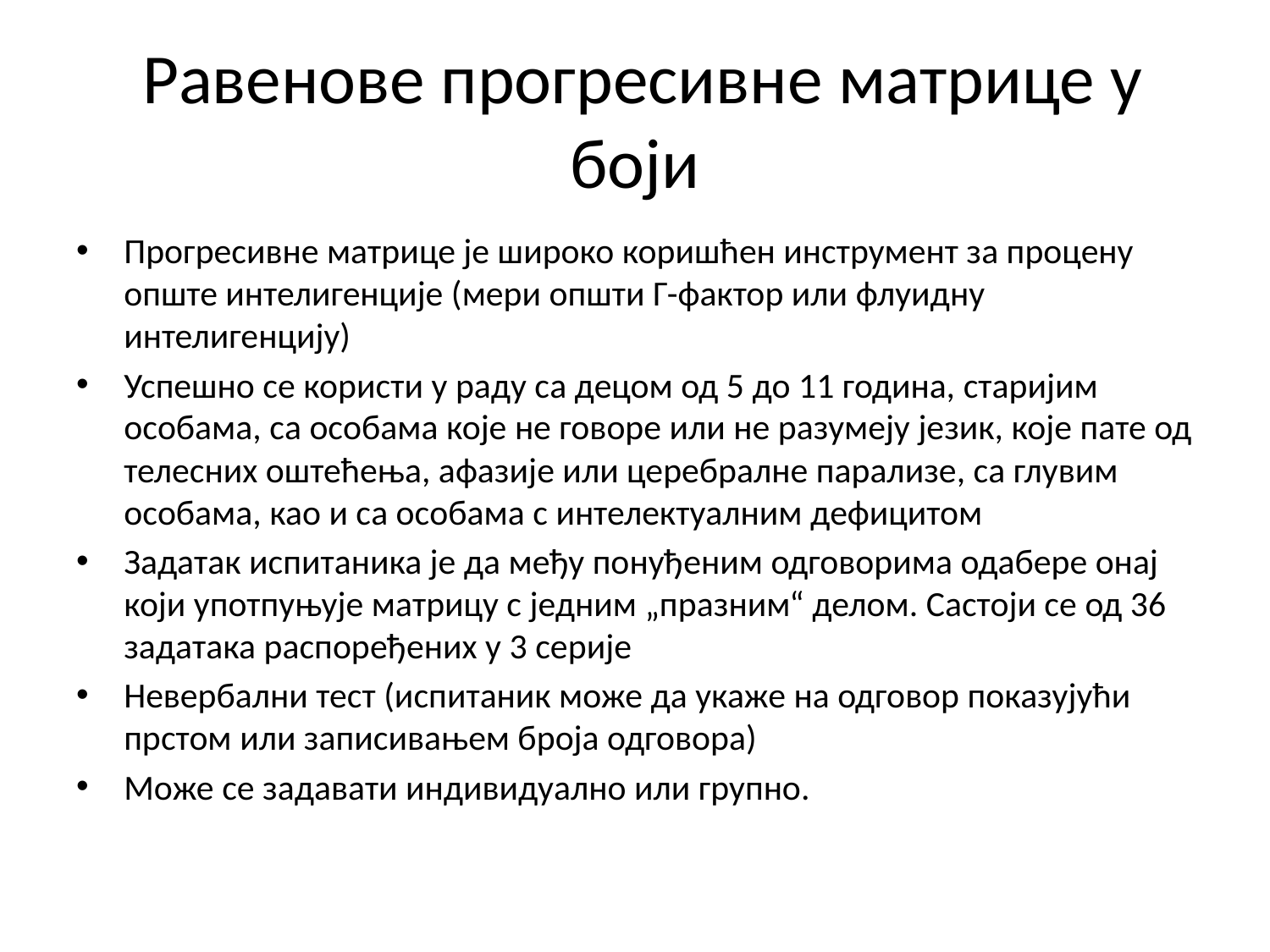

# Равенове прогресивне матрице у боји
Прогресивне матрице је широко коришћен инструмент за процену опште интелигенције (мери општи Г-фактор или флуидну интелигенцију)
Успешно се користи у раду са децом од 5 до 11 година, старијим особама, са особама које не говоре или не разумеју језик, које пате од телесних оштећења, афазије или церебралне парализе, са глувим особама, као и са особама с интелектуалним дефицитом
Задатак испитаника је да међу понуђеним одговорима одабере онај који употпуњује матрицу с једним „празним“ делом. Састоји се од 36 задатака распоређених у 3 серије
Невербални тест (испитаник може да укаже на одговор показујући прстом или записивањем броја одговора)
Може се задавати индивидуално или групно.